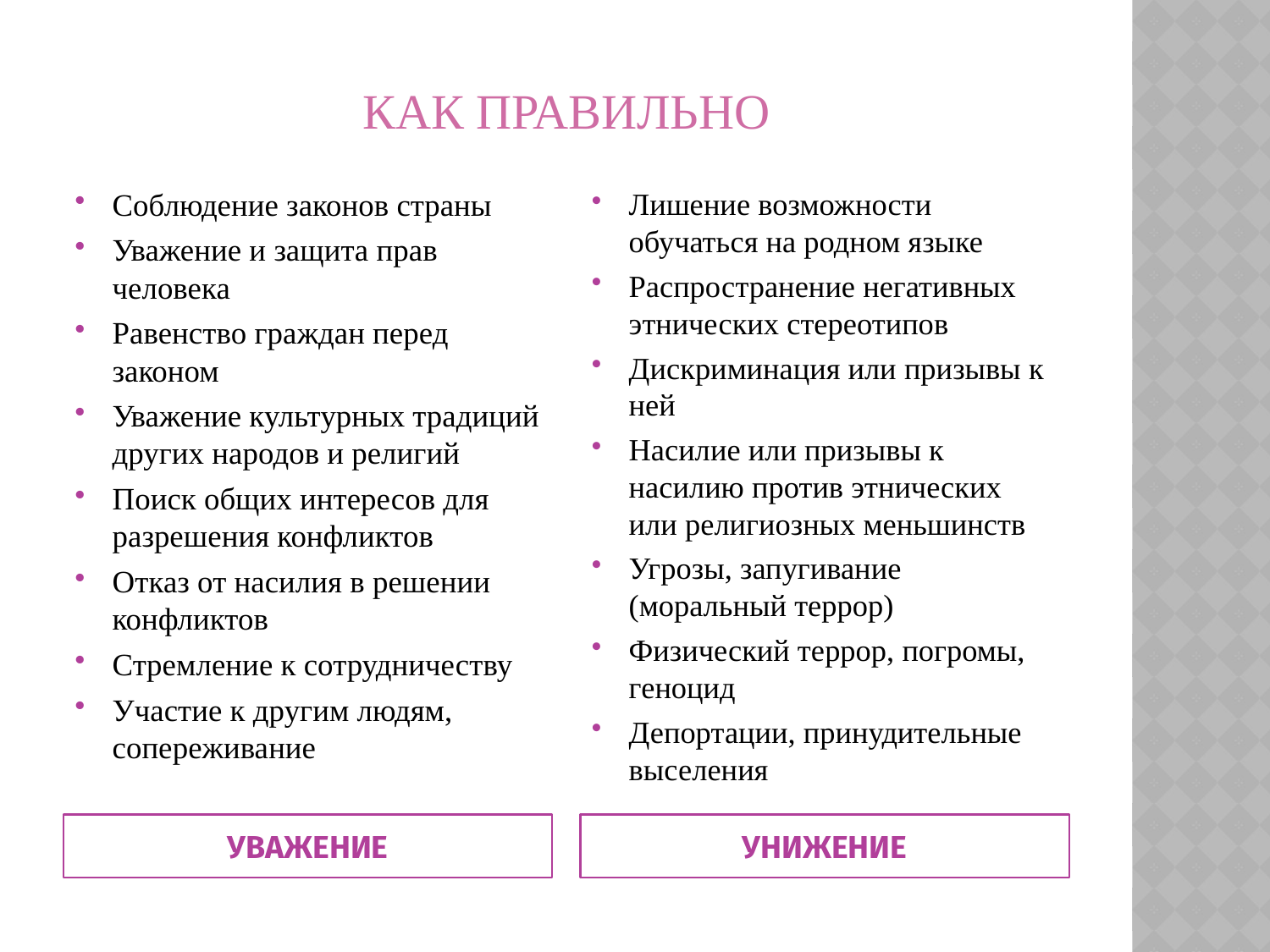

# Как правильно
Соблюдение законов страны
Уважение и защита прав человека
Равенство граждан перед законом
Уважение культурных традиций других народов и религий
Поиск общих интересов для разрешения конфликтов
Отказ от насилия в решении конфликтов
Стремление к сотрудничеству
Участие к другим людям, сопереживание

Лишение возможности обучаться на родном языке
Распространение негативных этнических стереотипов
Дискриминация или призывы к ней
Насилие или призывы к насилию против этнических или религиозных меньшинств
Угрозы, запугивание (моральный террор)
Физический террор, погромы, геноцид
Депортации, принудительные выселения

УВАЖЕНИЕ
УНИЖЕНИЕ